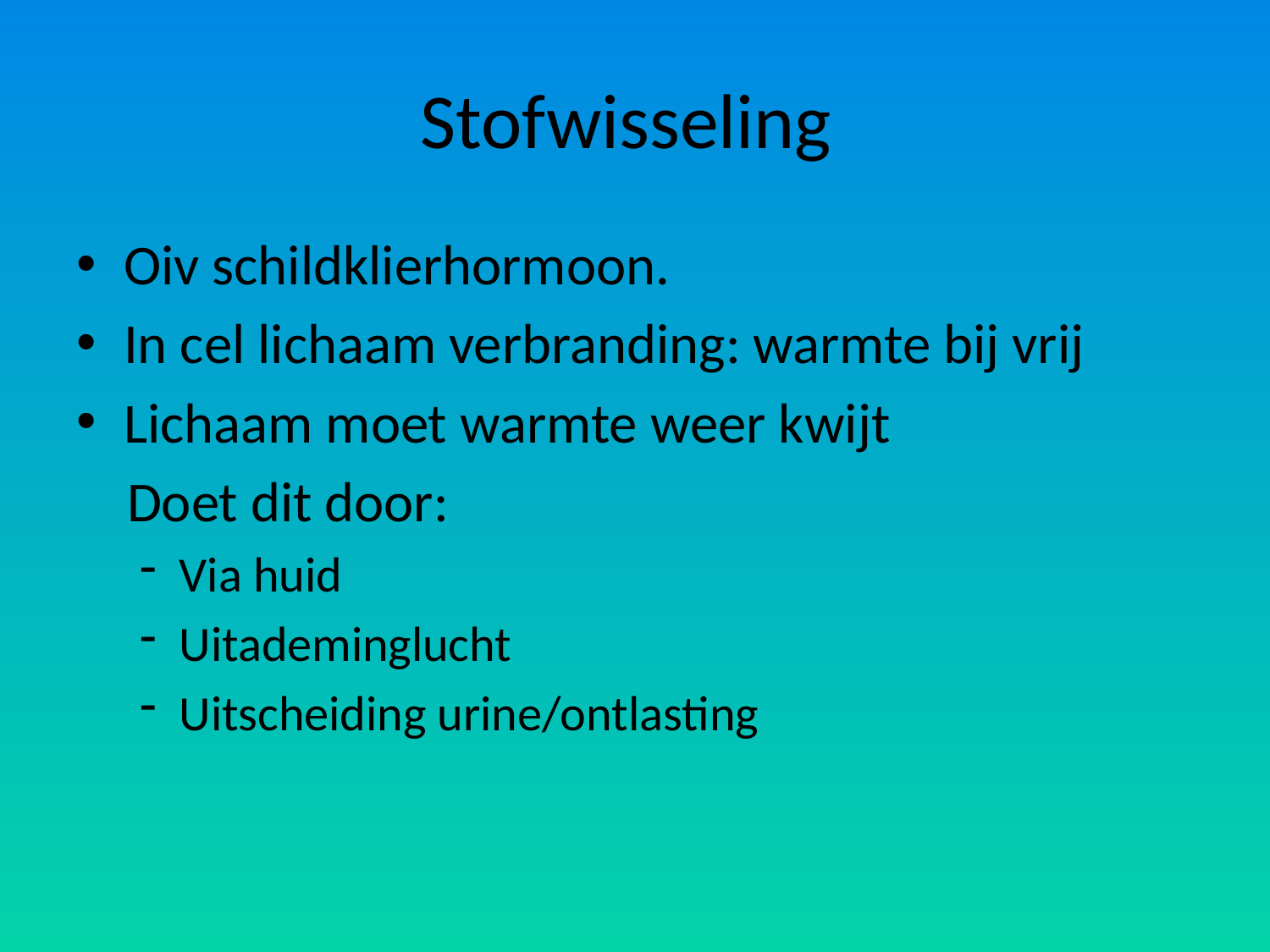

# Stofwisseling
Oiv schildklierhormoon.
In cel lichaam verbranding: warmte bij vrij
Lichaam moet warmte weer kwijt
    Doet dit door:
Via huid
Uitademinglucht
Uitscheiding urine/ontlasting